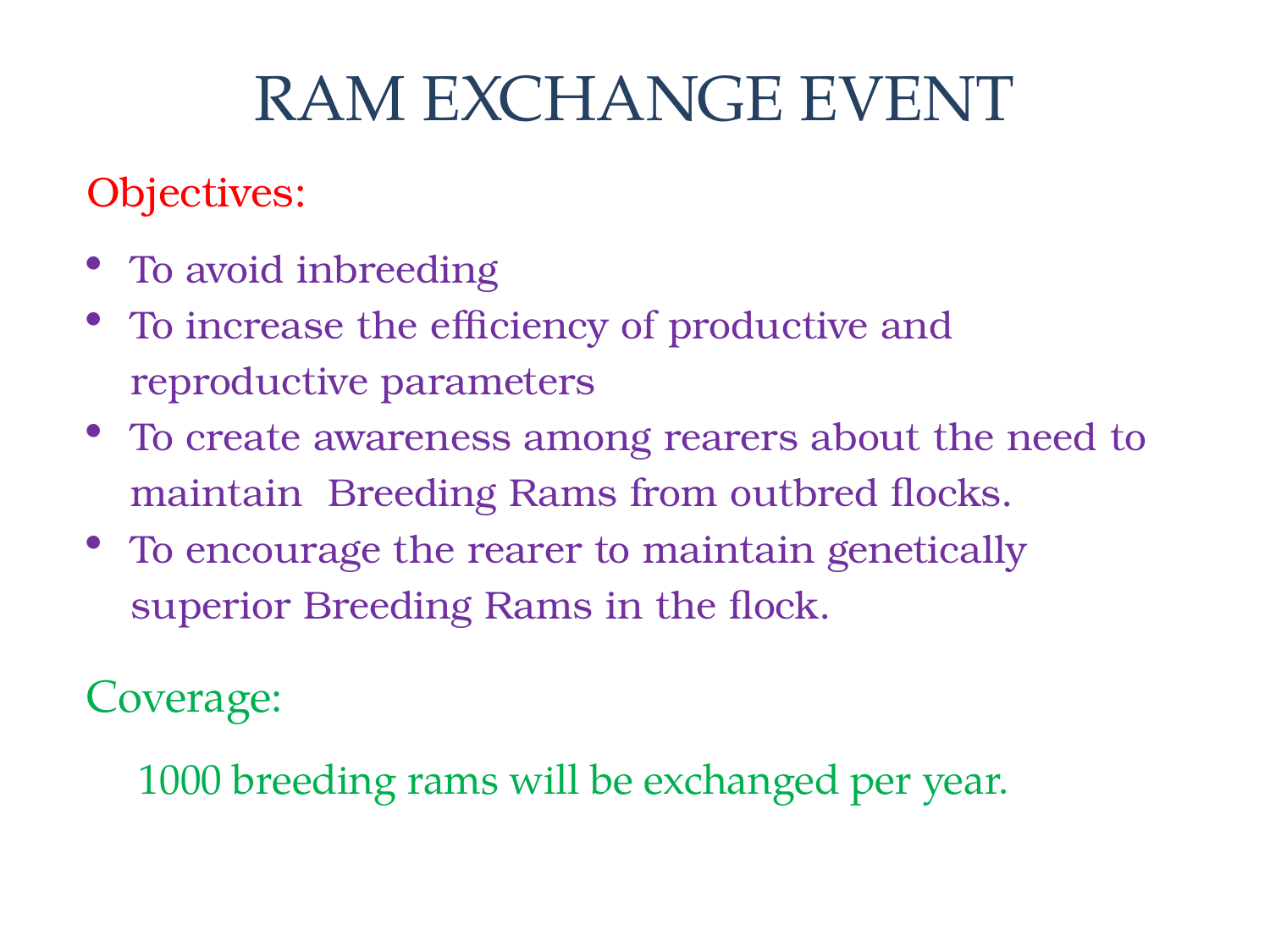

# RAM EXCHANGE EVENT
Objectives:

To avoid inbreeding
To increase the efficiency of productive and reproductive parameters
To create awareness among rearers about the need to maintain  Breeding Rams from outbred flocks.
To encourage the rearer to maintain genetically superior Breeding Rams in the flock.

Coverage:

     1000 breeding rams will be exchanged per year.